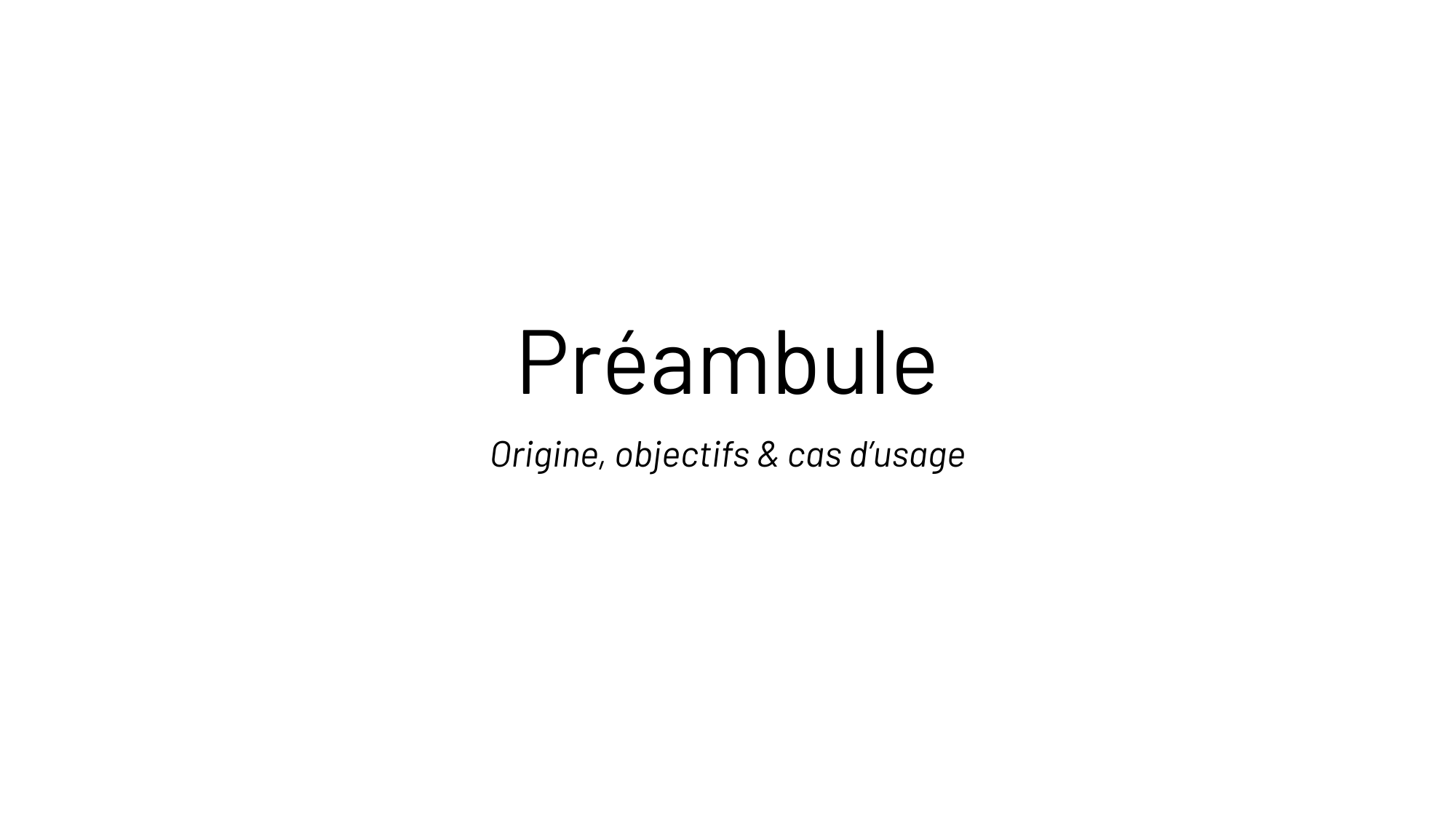

# Préambule
Origine, objectifs & cas d’usage